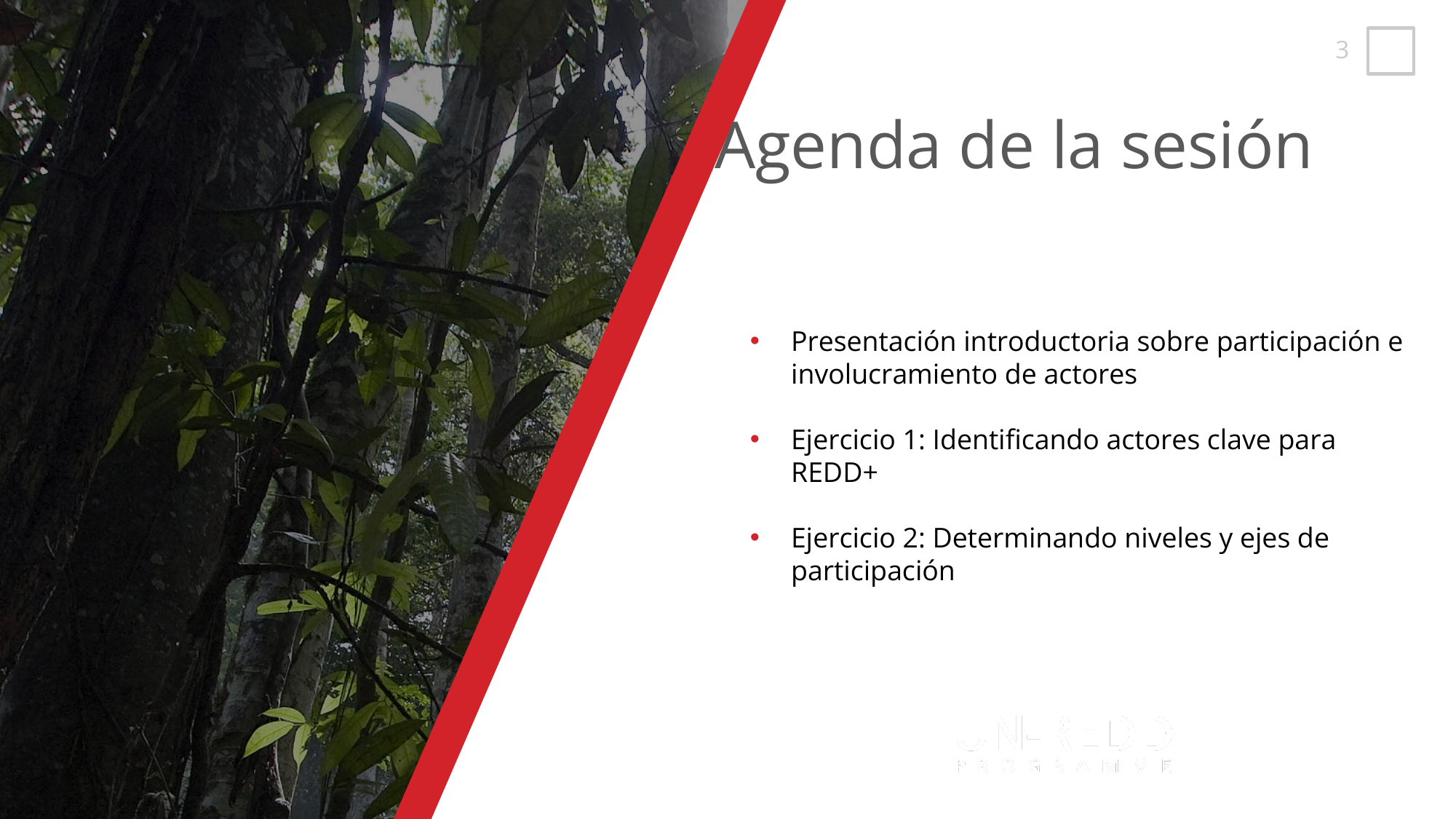

Presentación introductoria sobre participación e involucramiento de actores
Ejercicio 1: Identificando actores clave para REDD+
Ejercicio 2: Determinando niveles y ejes de participación